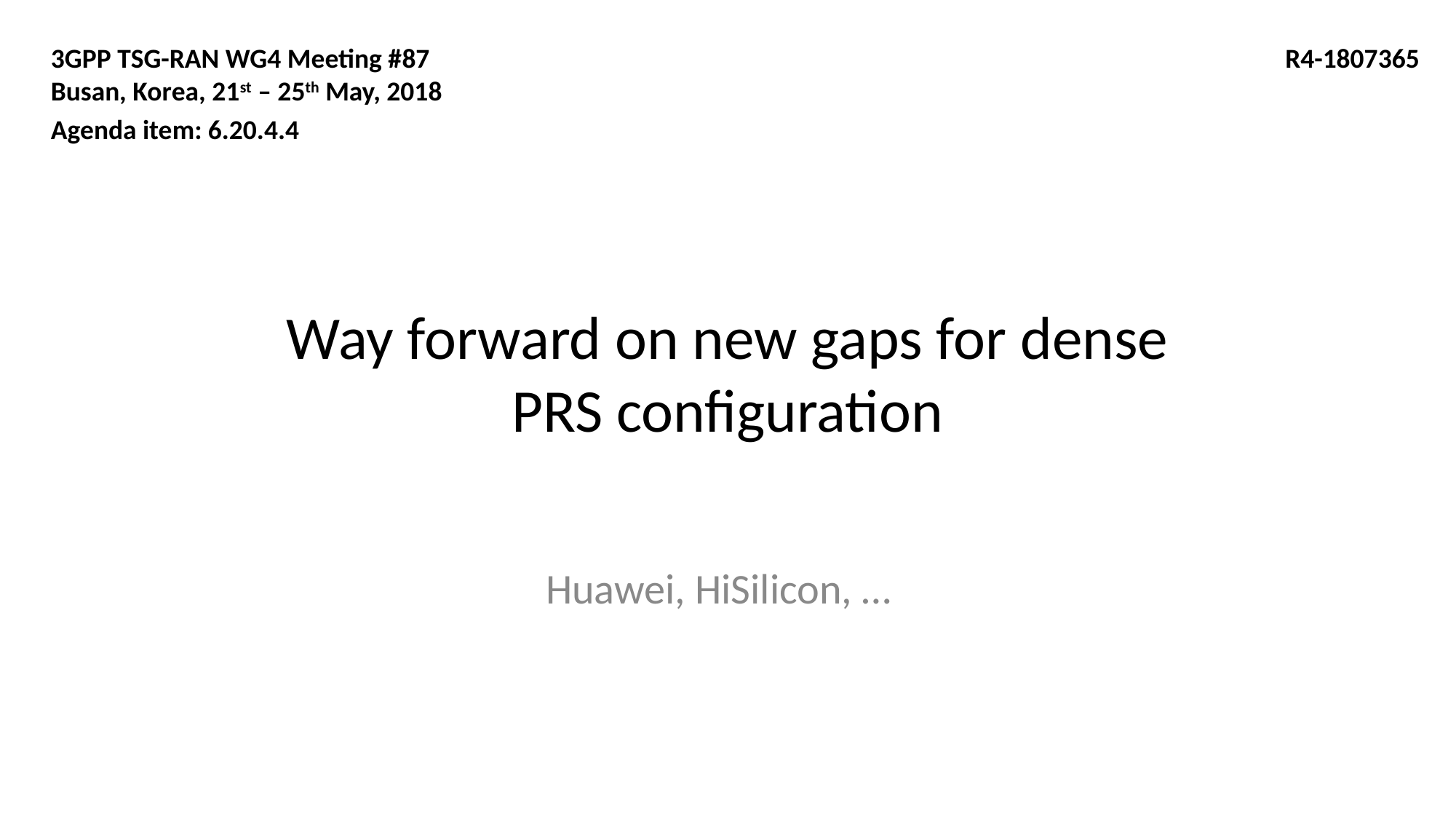

3GPP TSG-RAN WG4 Meeting #87
Busan, Korea, 21st – 25th May, 2018
Agenda item: 6.20.4.4
R4-1807365
# Way forward on new gaps for dense PRS configuration
Huawei, HiSilicon, …